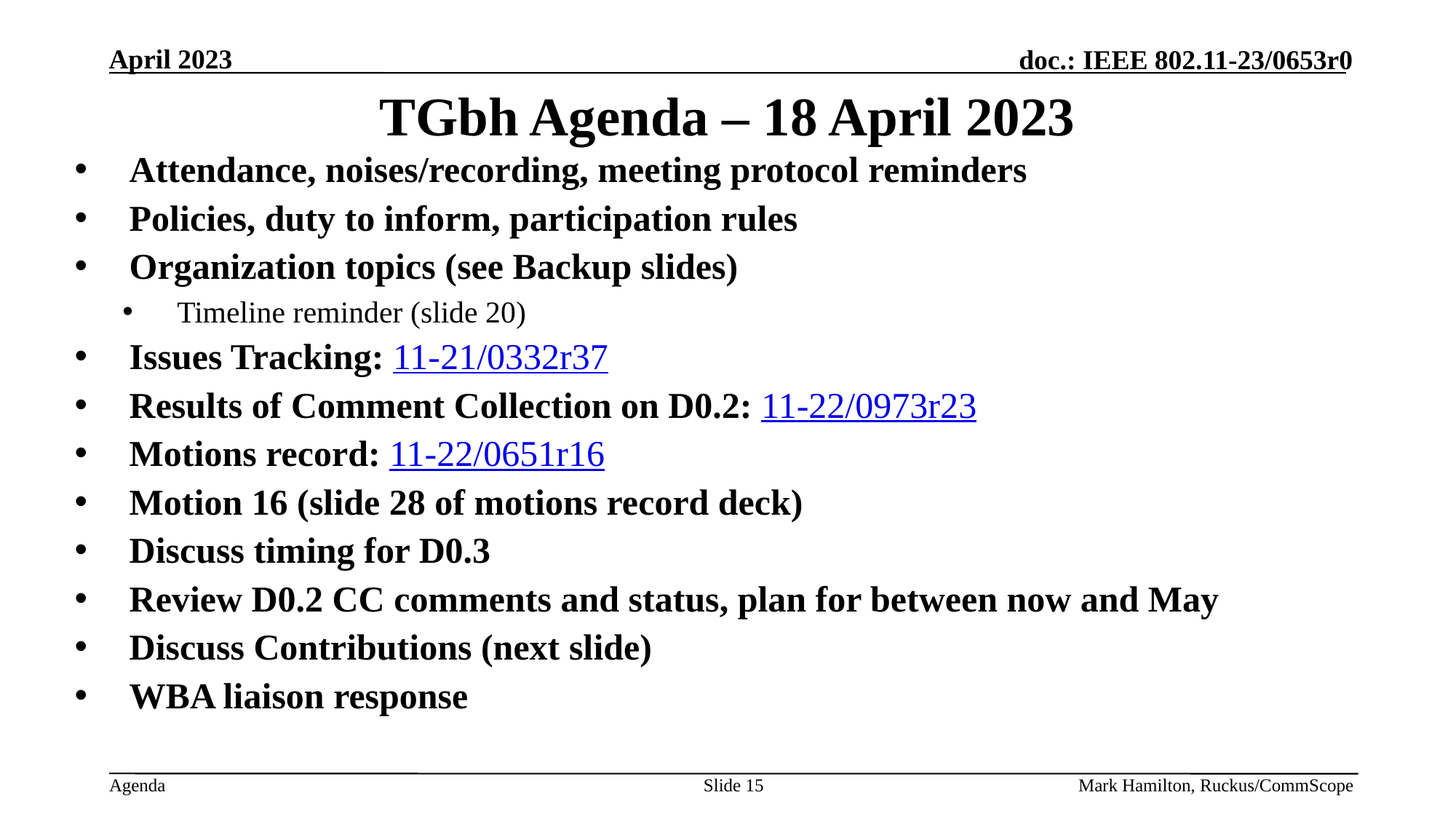

# TGbh Agenda – 18 April 2023
Attendance, noises/recording, meeting protocol reminders
Policies, duty to inform, participation rules
Organization topics (see Backup slides)
Timeline reminder (slide 20)
Issues Tracking: 11-21/0332r37
Results of Comment Collection on D0.2: 11-22/0973r23
Motions record: 11-22/0651r16
Motion 16 (slide 28 of motions record deck)
Discuss timing for D0.3
Review D0.2 CC comments and status, plan for between now and May
Discuss Contributions (next slide)
WBA liaison response

Slide 15